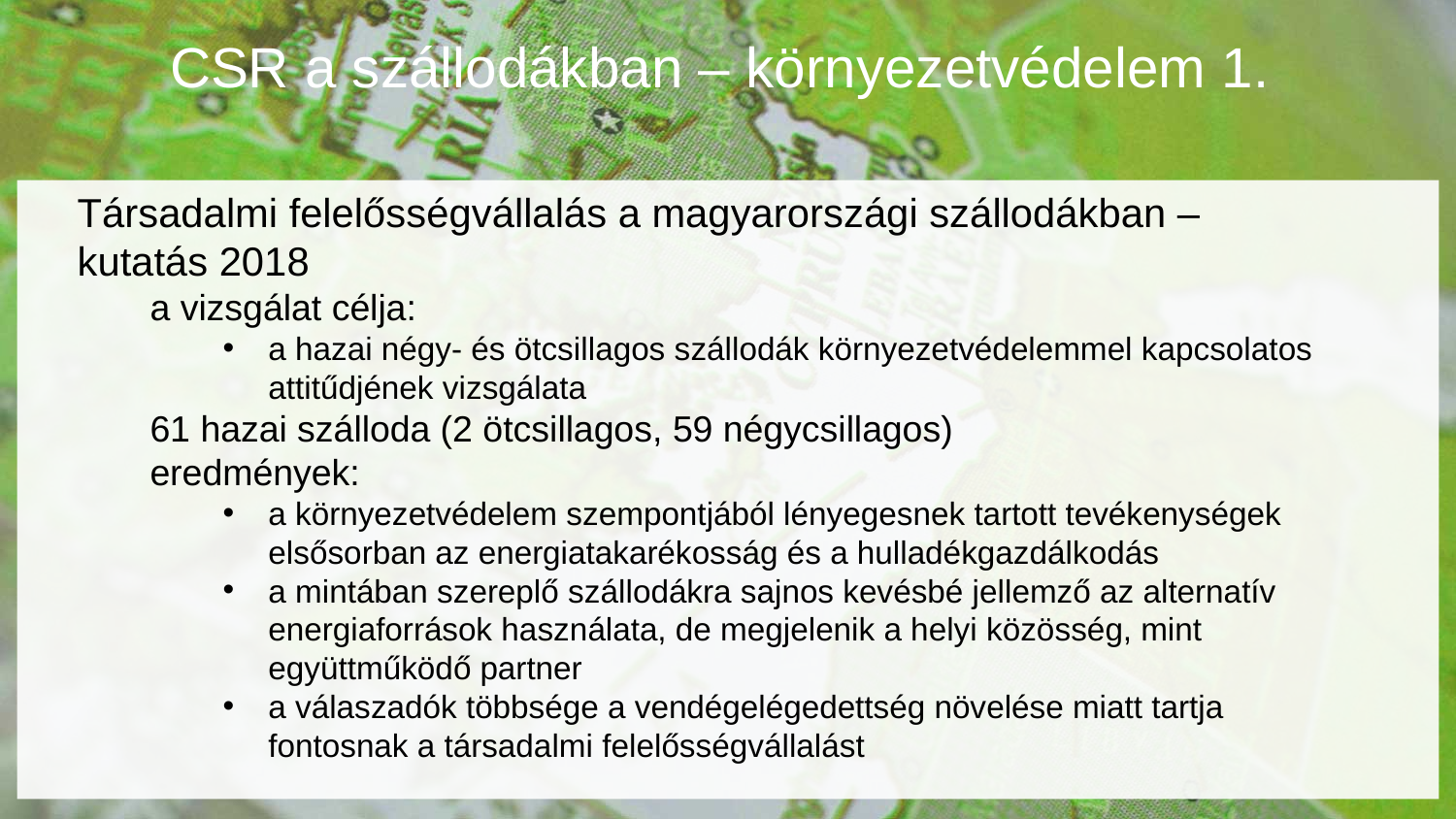

CSR a szállodákban – környezetvédelem 1.
Társadalmi felelősségvállalás a magyarországi szállodákban –          kutatás 2018
a vizsgálat célja:
a hazai négy- és ötcsillagos szállodák környezetvédelemmel kapcsolatos attitűdjének vizsgálata
61 hazai szálloda (2 ötcsillagos, 59 négycsillagos)
eredmények:
a környezetvédelem szempontjából lényegesnek tartott tevékenységek   elsősorban az energiatakarékosság és a hulladékgazdálkodás
a mintában szereplő szállodákra sajnos kevésbé jellemző az alternatív   energiaforrások használata, de megjelenik a helyi közösség, mint együttműködő partner
a válaszadók többsége a vendégelégedettség növelése miatt tartja          fontosnak a társadalmi felelősségvállalást